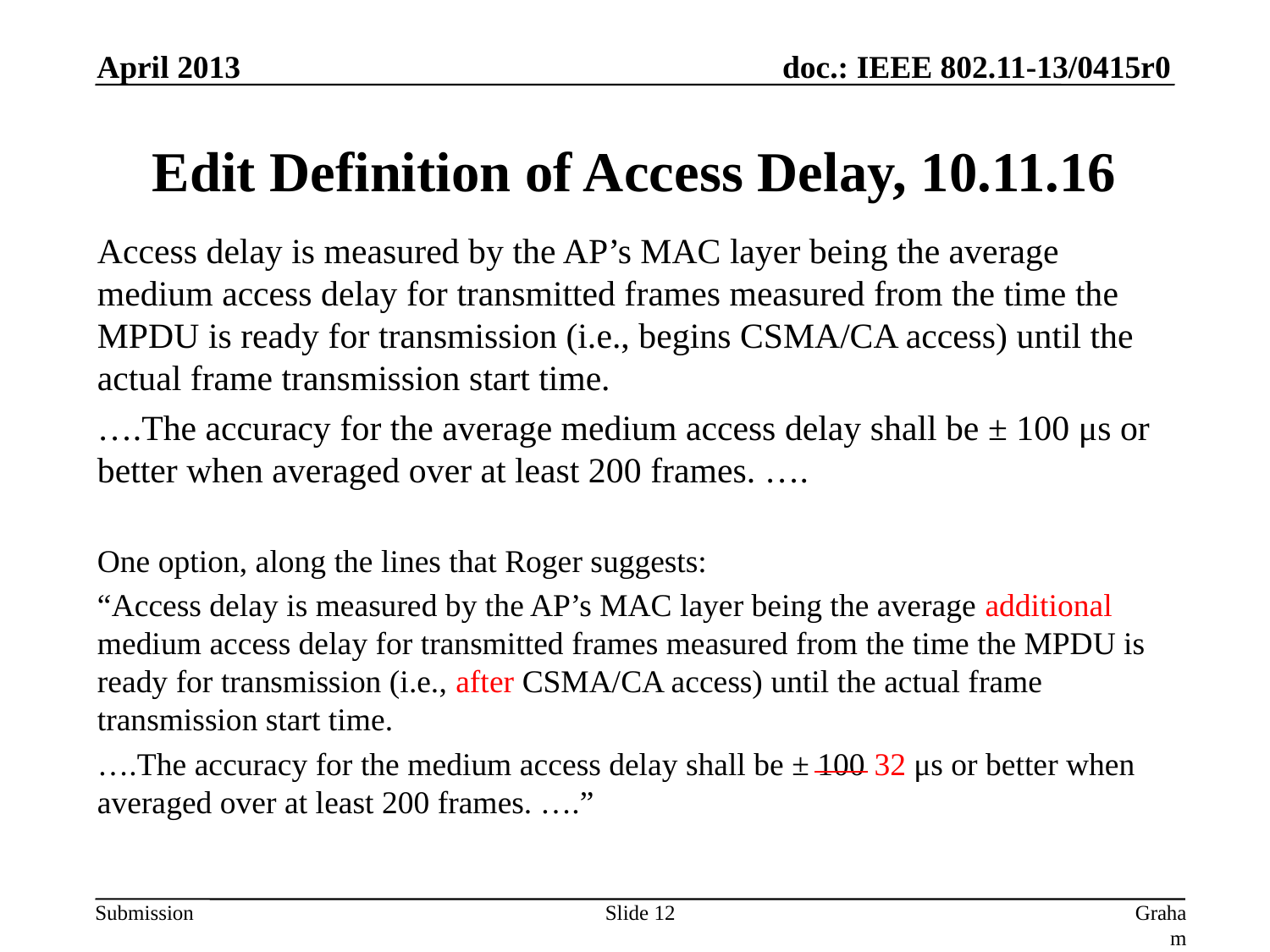

April 2013
# Edit Definition of Access Delay, 10.11.16
Access delay is measured by the AP’s MAC layer being the average medium access delay for transmitted frames measured from the time the MPDU is ready for transmission (i.e., begins CSMA/CA access) until the actual frame transmission start time.
….The accuracy for the average medium access delay shall be ± 100 μs or better when averaged over at least 200 frames. ….

One option, along the lines that Roger suggests:
“Access delay is measured by the AP’s MAC layer being the average additional medium access delay for transmitted frames measured from the time the MPDU is ready for transmission (i.e., after CSMA/CA access) until the actual frame transmission start time.
….The accuracy for the medium access delay shall be ± 100 32 μs or better when averaged over at least 200 frames. ….”

Slide 12
Graham Smith, DSP Group